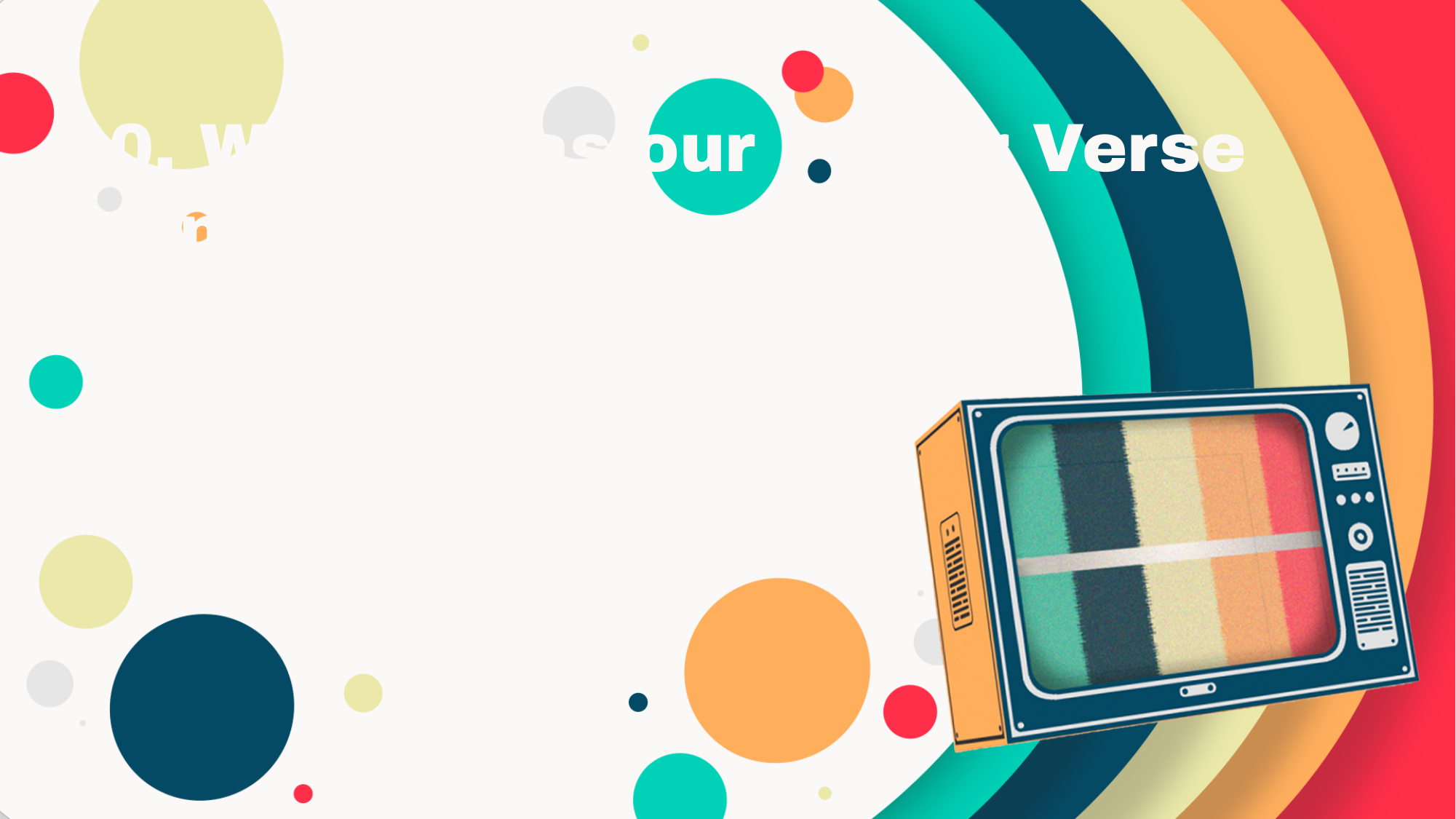

10. Where was our Power Verse 	found?
ANSWER:
John 14:16